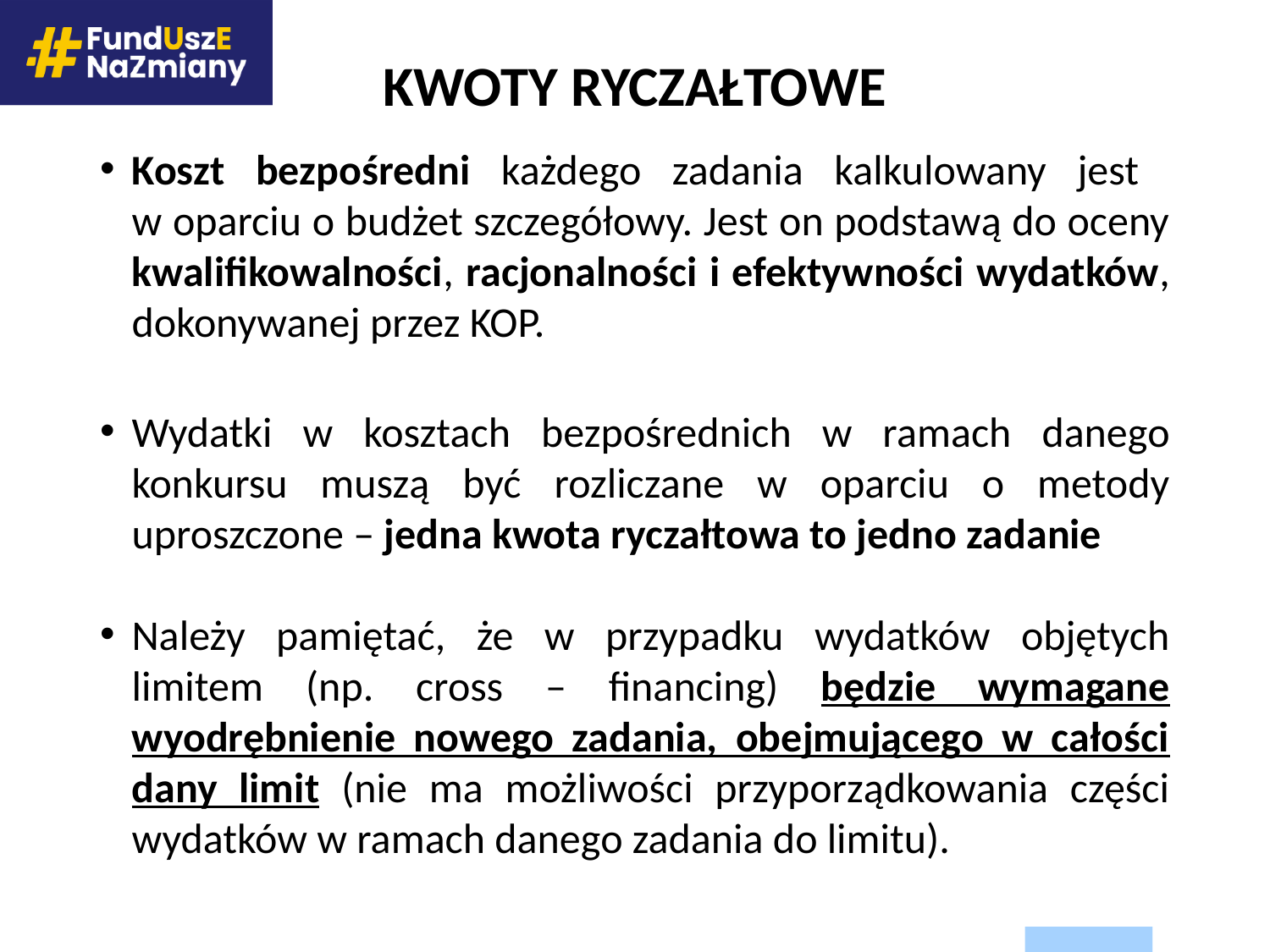

# KWOTY RYCZAŁTOWE
Koszt bezpośredni każdego zadania kalkulowany jest
w oparciu o budżet szczegółowy. Jest on podstawą do oceny kwalifikowalności, racjonalności i efektywności wydatków, dokonywanej przez KOP.

Wydatki w kosztach bezpośrednich w ramach danego konkursu muszą być rozliczane w oparciu o metody uproszczone – jedna kwota ryczałtowa to jedno zadanie

Należy pamiętać, że w przypadku wydatków objętych limitem (np. cross – financing) będzie wymagane wyodrębnienie nowego zadania, obejmującego w całości dany limit (nie ma możliwości przyporządkowania części wydatków w ramach danego zadania do limitu).